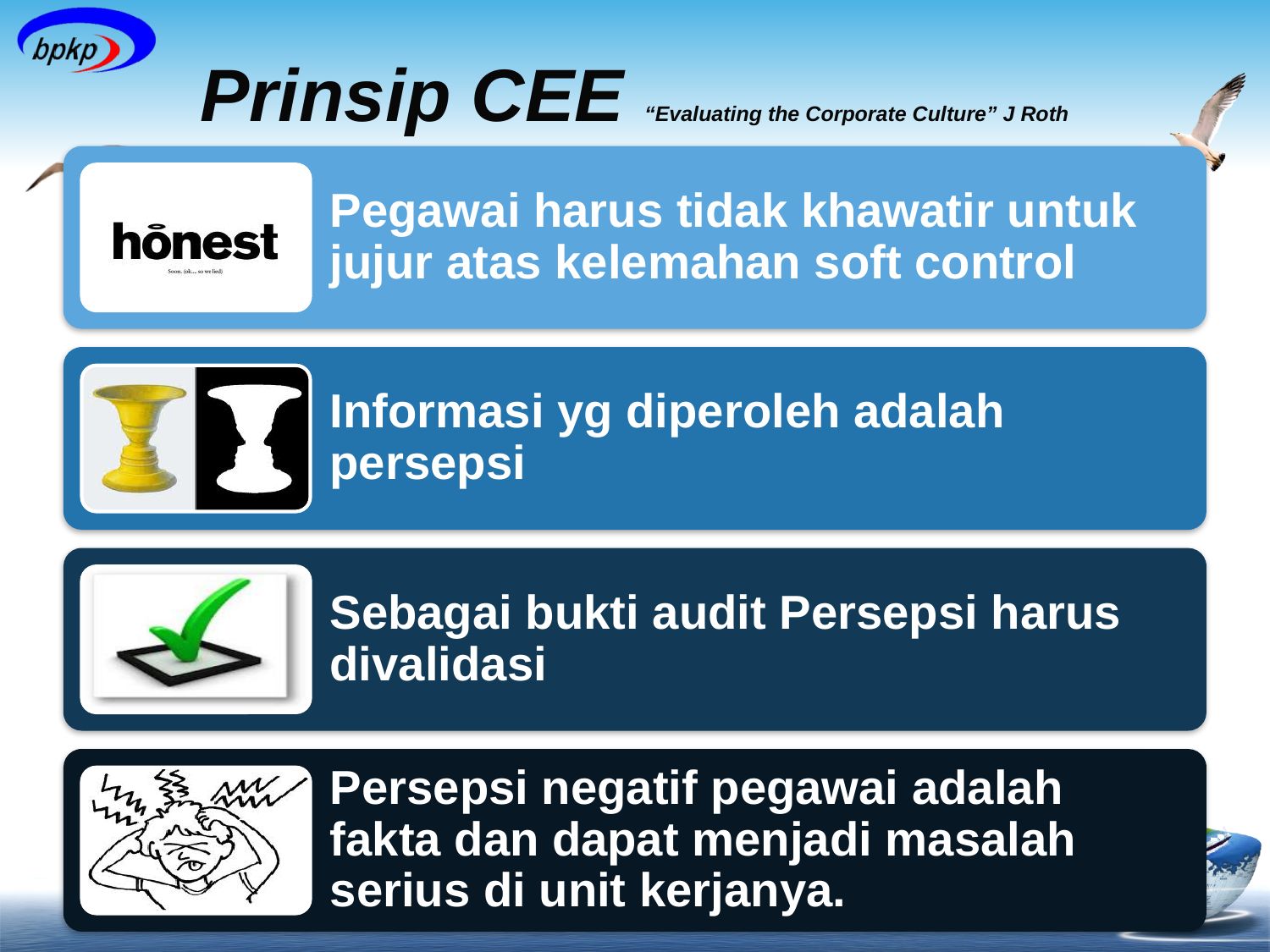

# Prinsip CEE “Evaluating the Corporate Culture” J Roth
Pegawai harus tidak khawatir untuk jujur atas kelemahan soft control
Informasi yg diperoleh adalah persepsi
Sebagai bukti audit Persepsi harus divalidasi
Persepsi negatif pegawai adalah fakta dan dapat menjadi masalah serius di unit kerjanya.